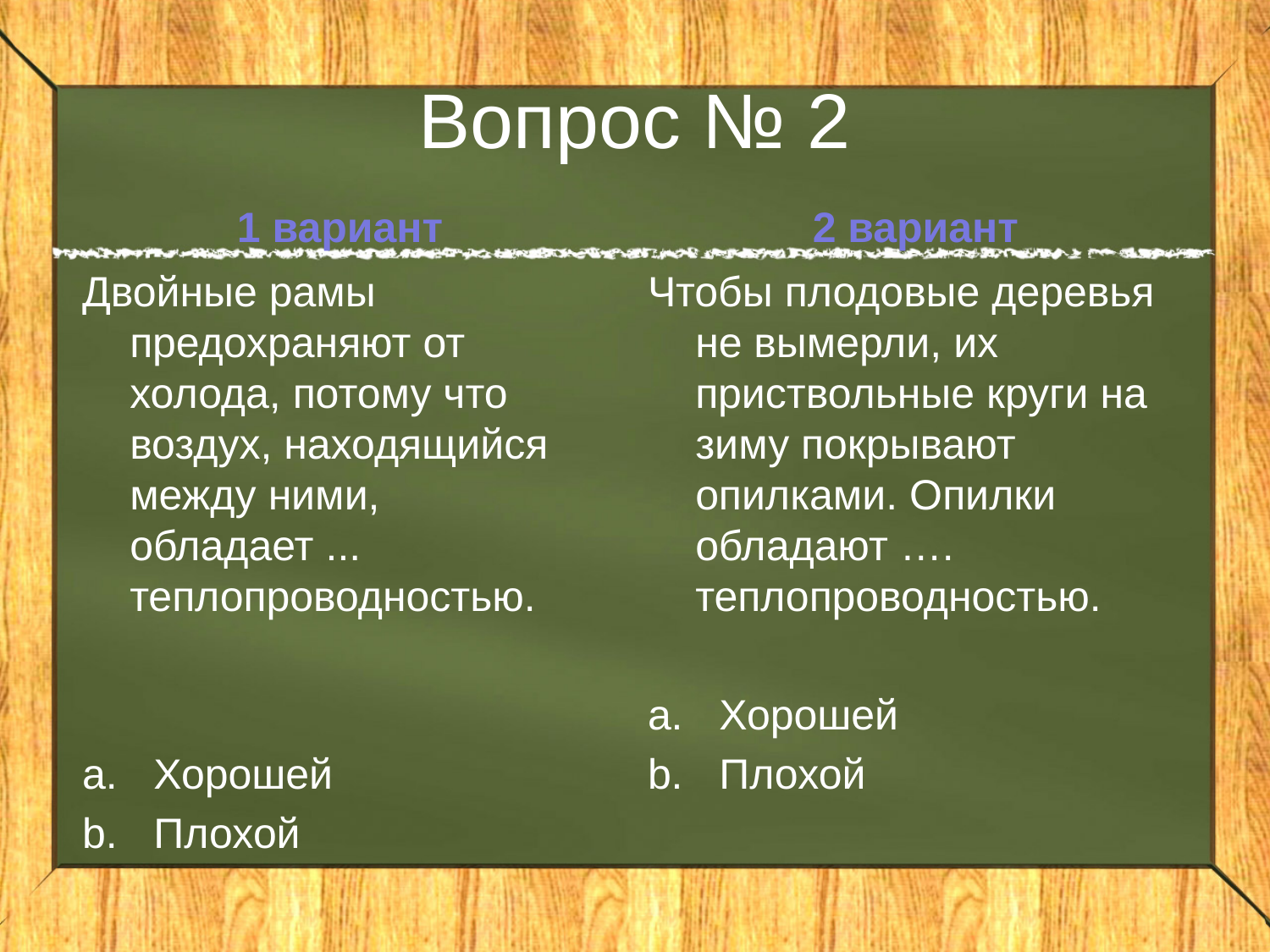

# Вопрос № 2
1 вариант
2 вариант
Двойные рамы предохраняют от холода, потому что воздух, находящийся между ними, обладает ... теплопроводностью.

Хорошей
Плохой

Чтобы плодовые деревья не вымерли, их приствольные круги на зиму покрывают опилками. Опилки обладают …. теплопроводностью.

Хорошей
Плохой